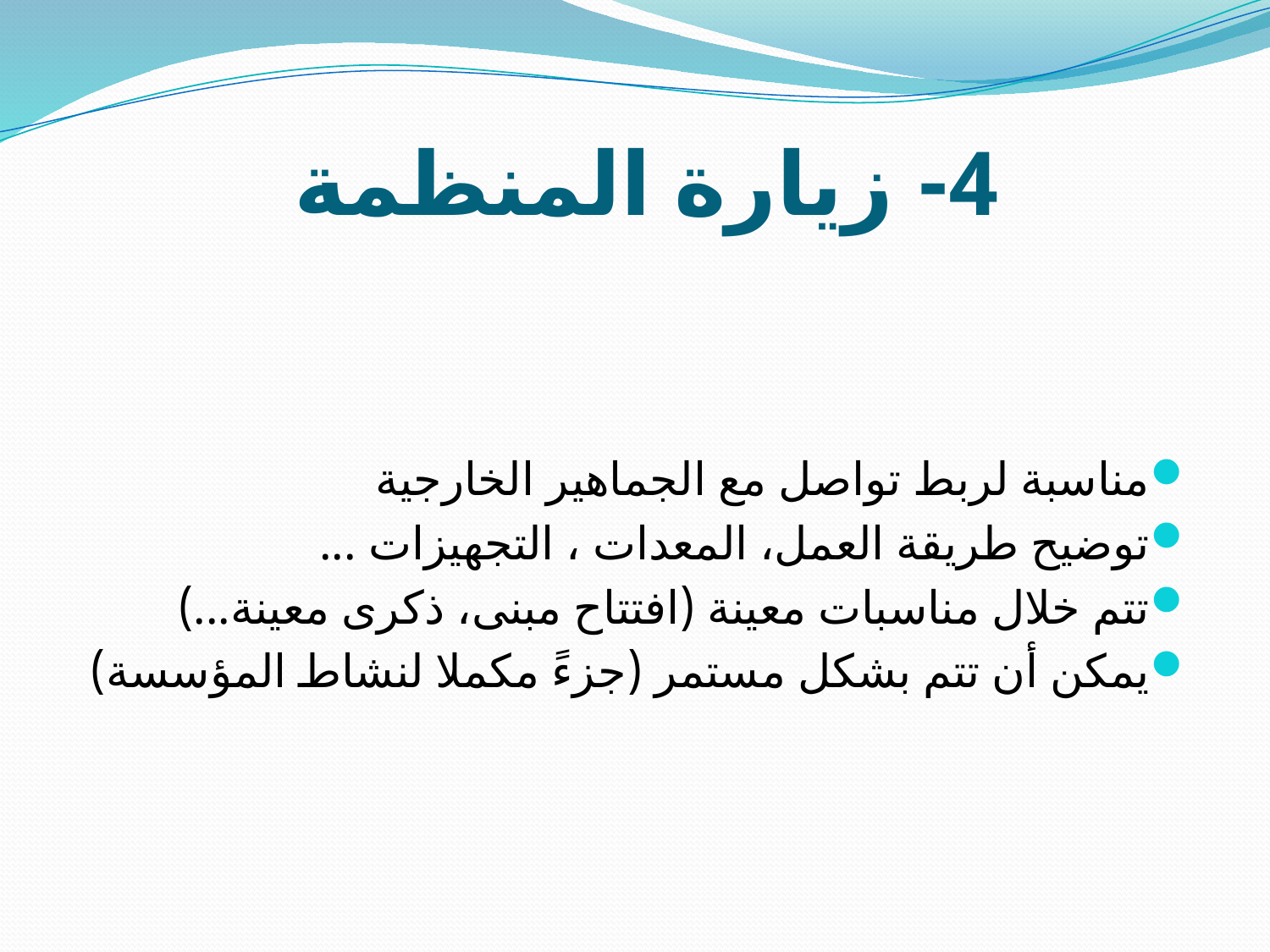

# 4- زيارة المنظمة
مناسبة لربط تواصل مع الجماهير الخارجية
توضيح طريقة العمل، المعدات ، التجهيزات ...
تتم خلال مناسبات معينة (افتتاح مبنى، ذكرى معينة...)
يمكن أن تتم بشكل مستمر (جزءً مكملا لنشاط المؤسسة)